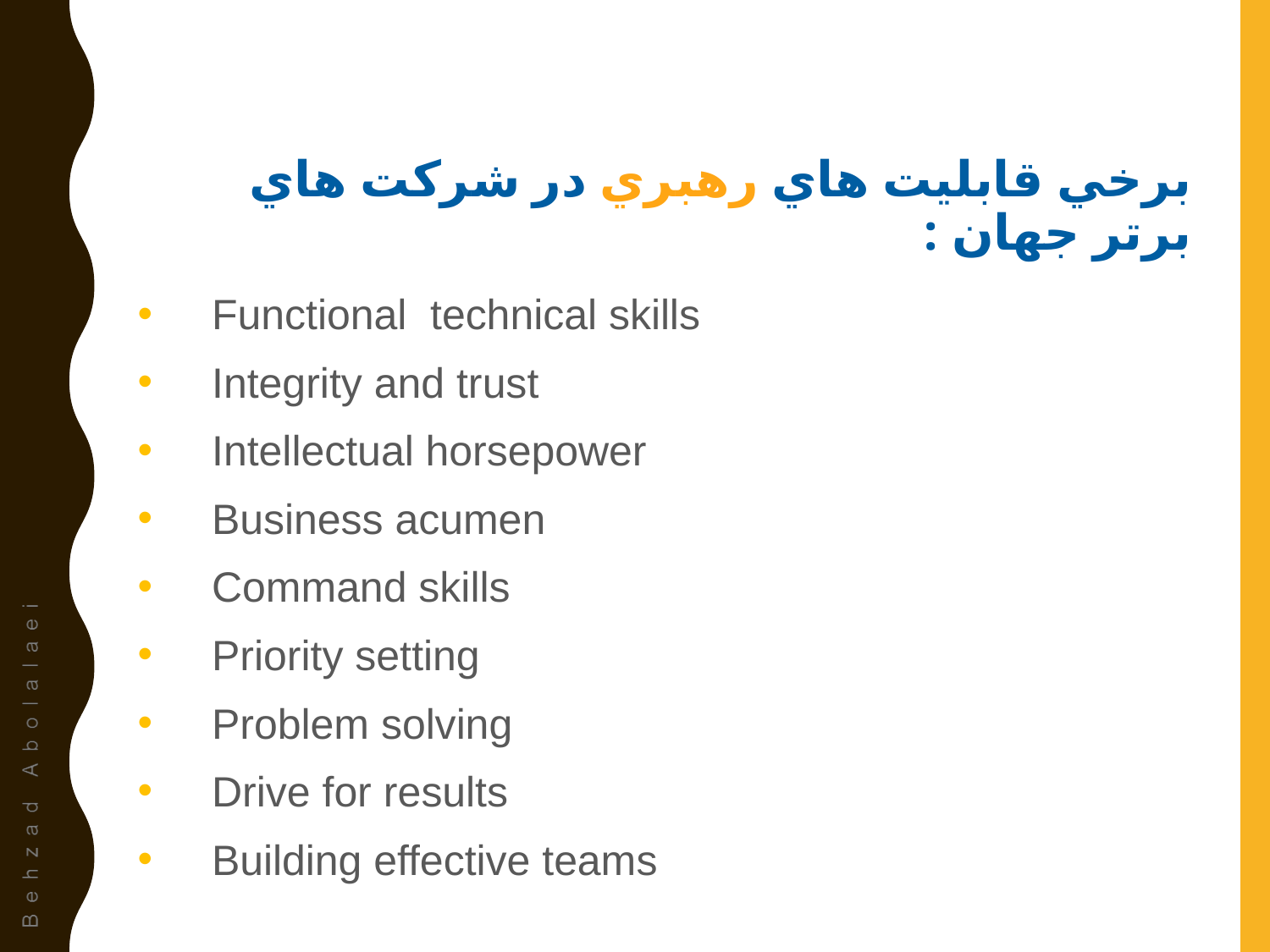

# برخي قابليت هاي رهبري در شركت هاي برتر جهان :
Functional  technical skills
Integrity and trust
Intellectual horsepower
Business acumen
Command skills
Priority setting
Problem solving
Drive for results
Building effective teams